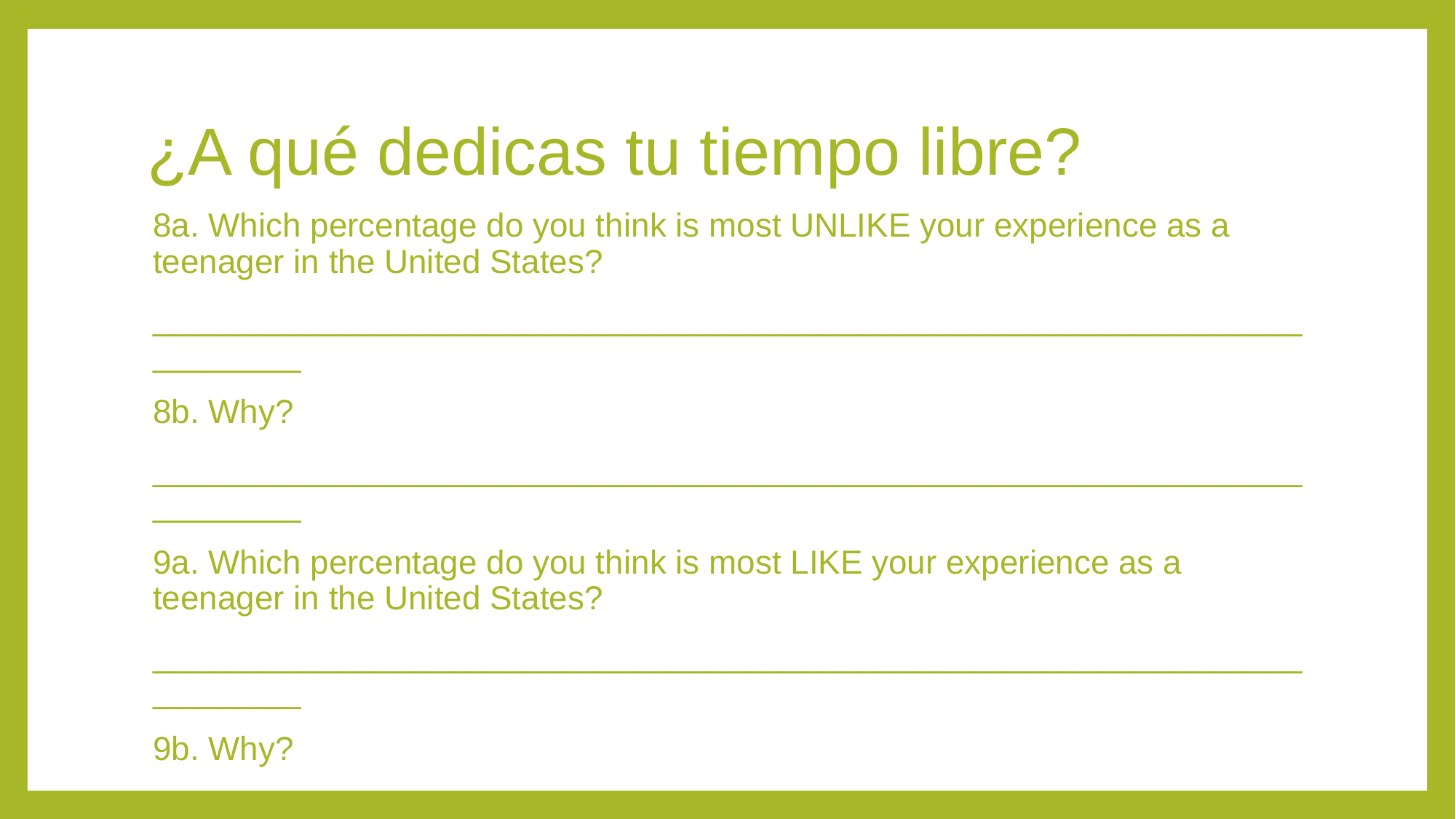

# ¿A qué dedicas tu tiempo libre?
8a. Which percentage do you think is most UNLIKE your experience as a teenager in the United States?
______________________________________________________________________
8b. Why?
______________________________________________________________________
9a. Which percentage do you think is most LIKE your experience as a teenager in the United States?
______________________________________________________________________
9b. Why?
______________________________________________________________________